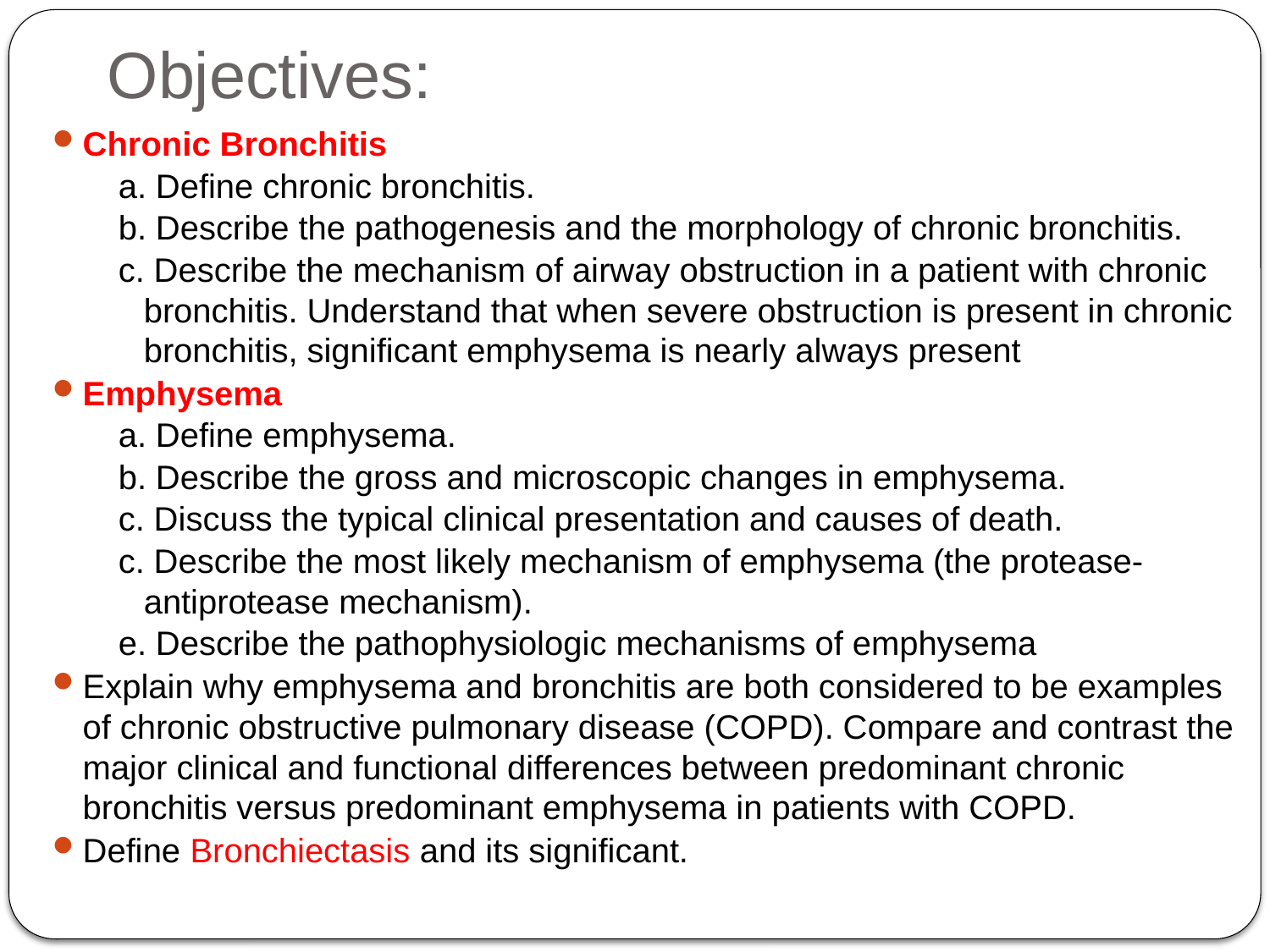

# Objectives:
Chronic Bronchitis
a. Define chronic bronchitis.
b. Describe the pathogenesis and the morphology of chronic bronchitis.
c. Describe the mechanism of airway obstruction in a patient with chronic bronchitis. Understand that when severe obstruction is present in chronic bronchitis, significant emphysema is nearly always present
Emphysema
a. Define emphysema.
b. Describe the gross and microscopic changes in emphysema.
c. Discuss the typical clinical presentation and causes of death.
c. Describe the most likely mechanism of emphysema (the protease-antiprotease mechanism).
e. Describe the pathophysiologic mechanisms of emphysema
Explain why emphysema and bronchitis are both considered to be examples of chronic obstructive pulmonary disease (COPD). Compare and contrast the major clinical and functional differences between predominant chronic bronchitis versus predominant emphysema in patients with COPD.
Define Bronchiectasis and its significant.